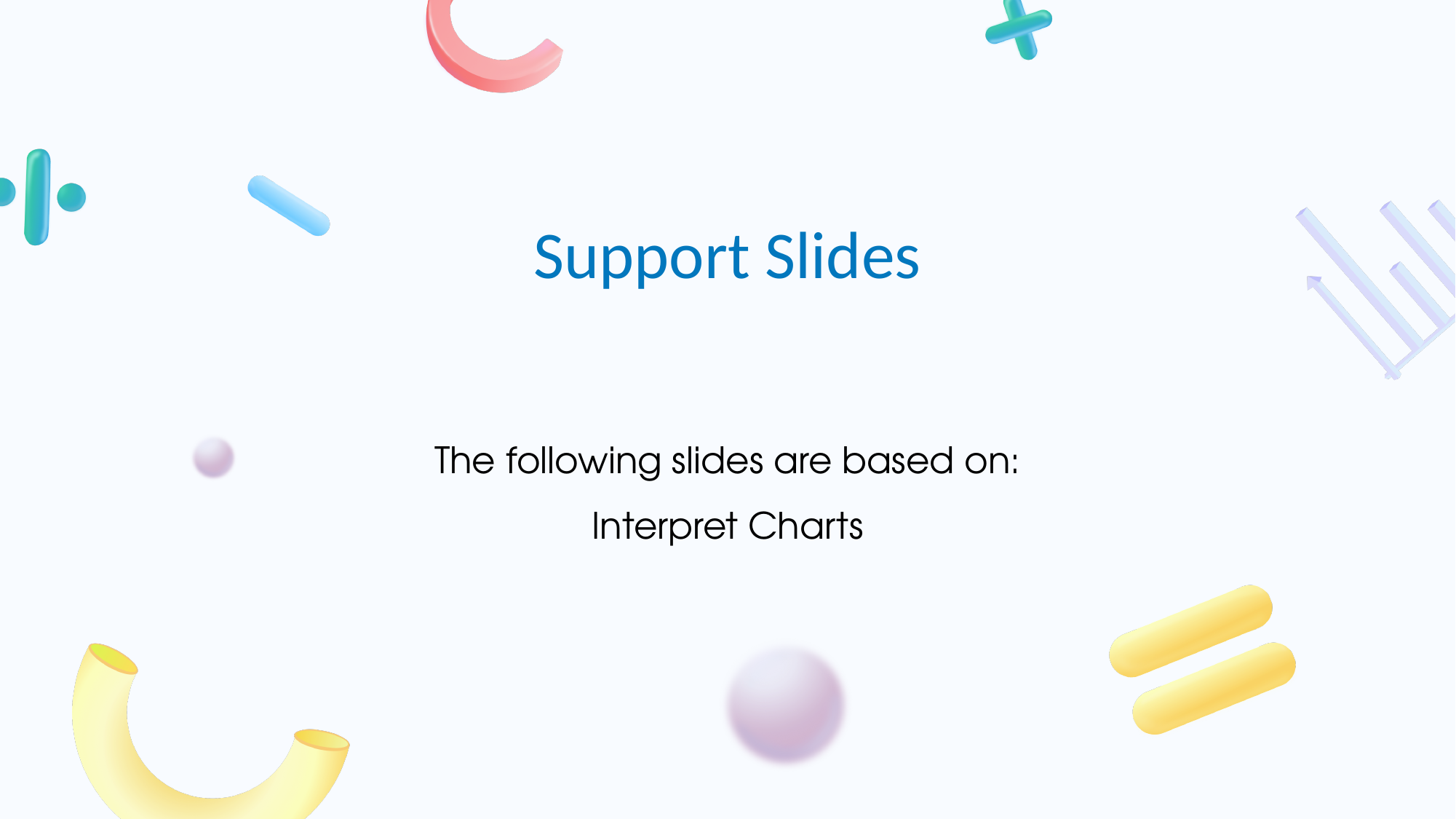

# The following slides are based on: Interpret Charts